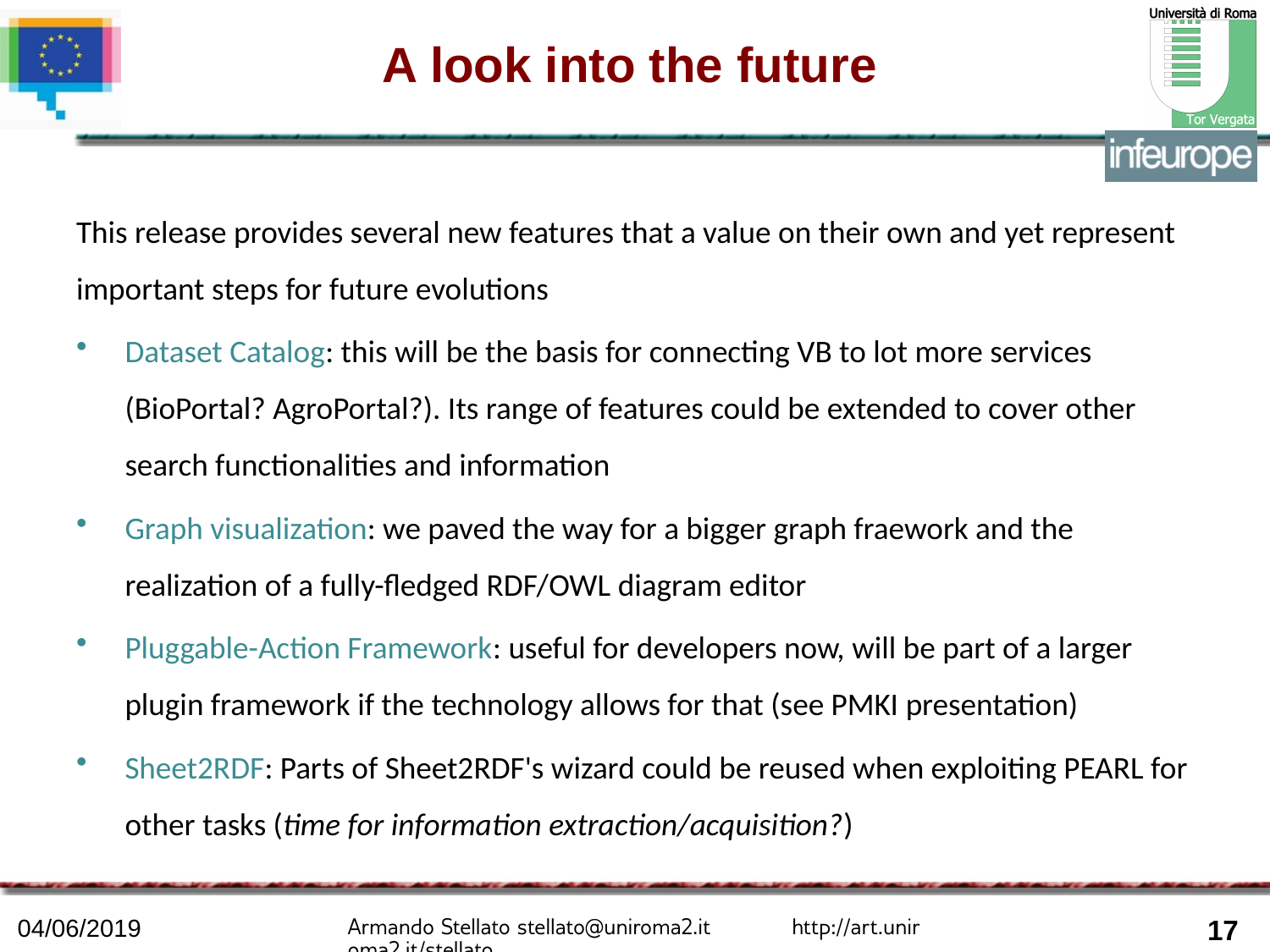

# A look into the future
This release provides several new features that a value on their own and yet represent important steps for future evolutions
Dataset Catalog: this will be the basis for connecting VB to lot more services (BioPortal? AgroPortal?). Its range of features could be extended to cover other search functionalities and information
Graph visualization: we paved the way for a bigger graph fraework and the realization of a fully-fledged RDF/OWL diagram editor
Pluggable-Action Framework: useful for developers now, will be part of a larger plugin framework if the technology allows for that (see PMKI presentation)
Sheet2RDF: Parts of Sheet2RDF's wizard could be reused when exploiting PEARL for other tasks (time for information extraction/acquisition?)
Armando Stellato stellato@uniroma2.it            http://art.uniroma2.it/stellato
04/06/2019
17